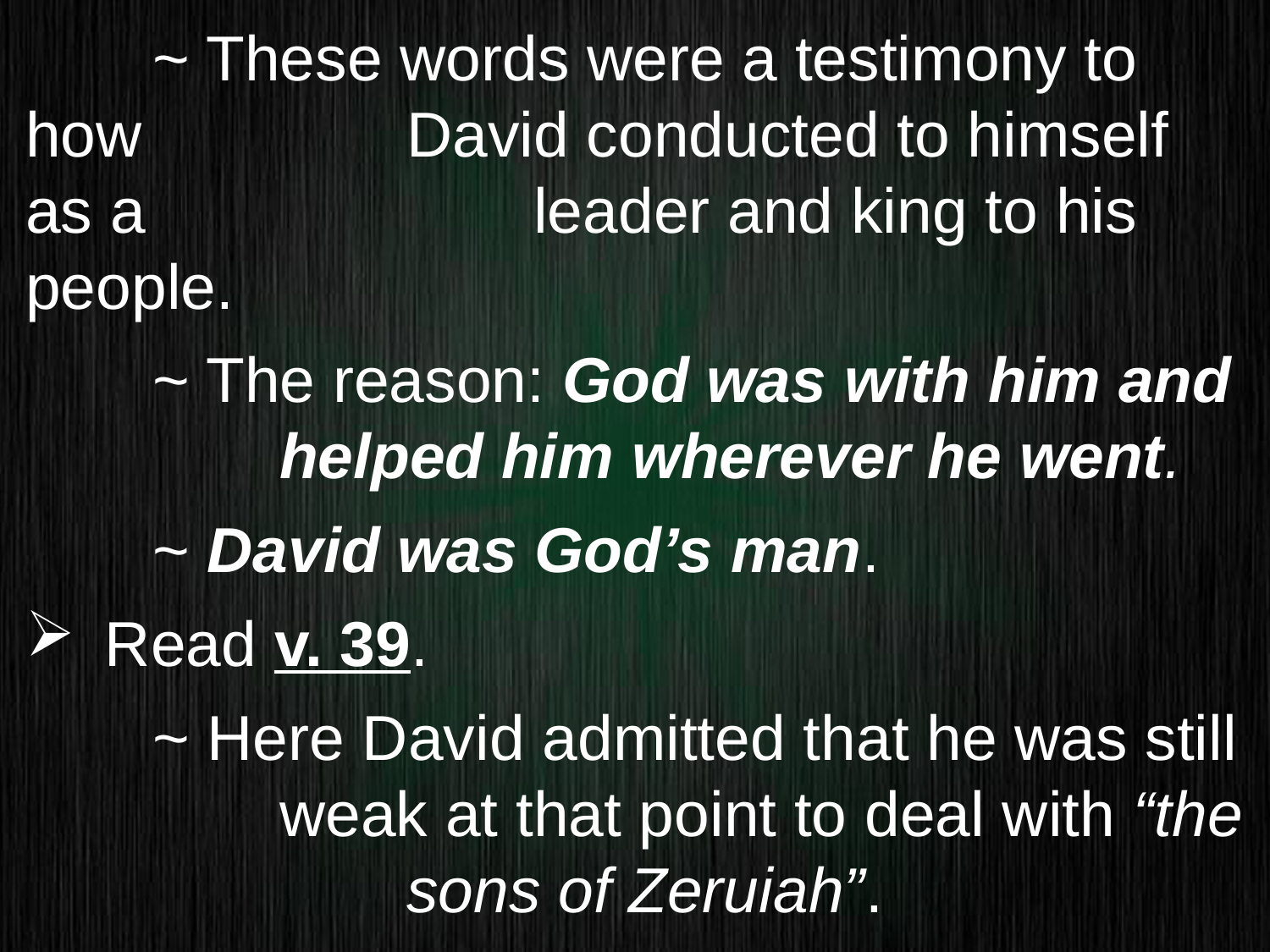

~ These words were a testimony to how 		David conducted to himself as a 			leader and king to his people.
	~ The reason: God was with him and 		helped him wherever he went.
	~ David was God’s man.
Read v. 39.
	~ Here David admitted that he was still 		weak at that point to deal with “the 			sons of Zeruiah”.